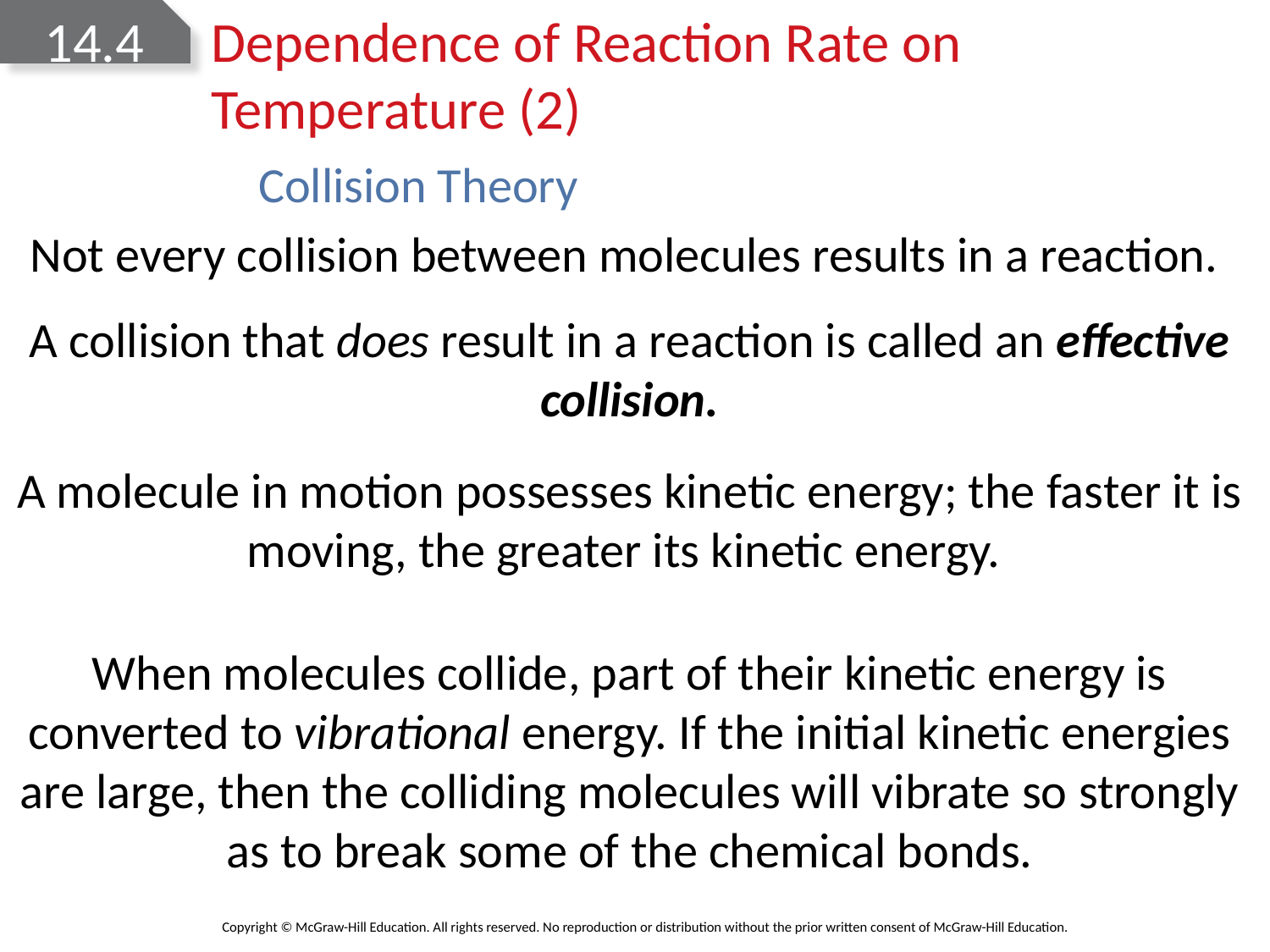

# 14.4 Dependence of Reaction Rate on Temperature (2)
Collision Theory
Not every collision between molecules results in a reaction.
A collision that does result in a reaction is called an effective collision.
A molecule in motion possesses kinetic energy; the faster it is moving, the greater its kinetic energy.
When molecules collide, part of their kinetic energy is converted to vibrational energy. If the initial kinetic energies are large, then the colliding molecules will vibrate so strongly as to break some of the chemical bonds.